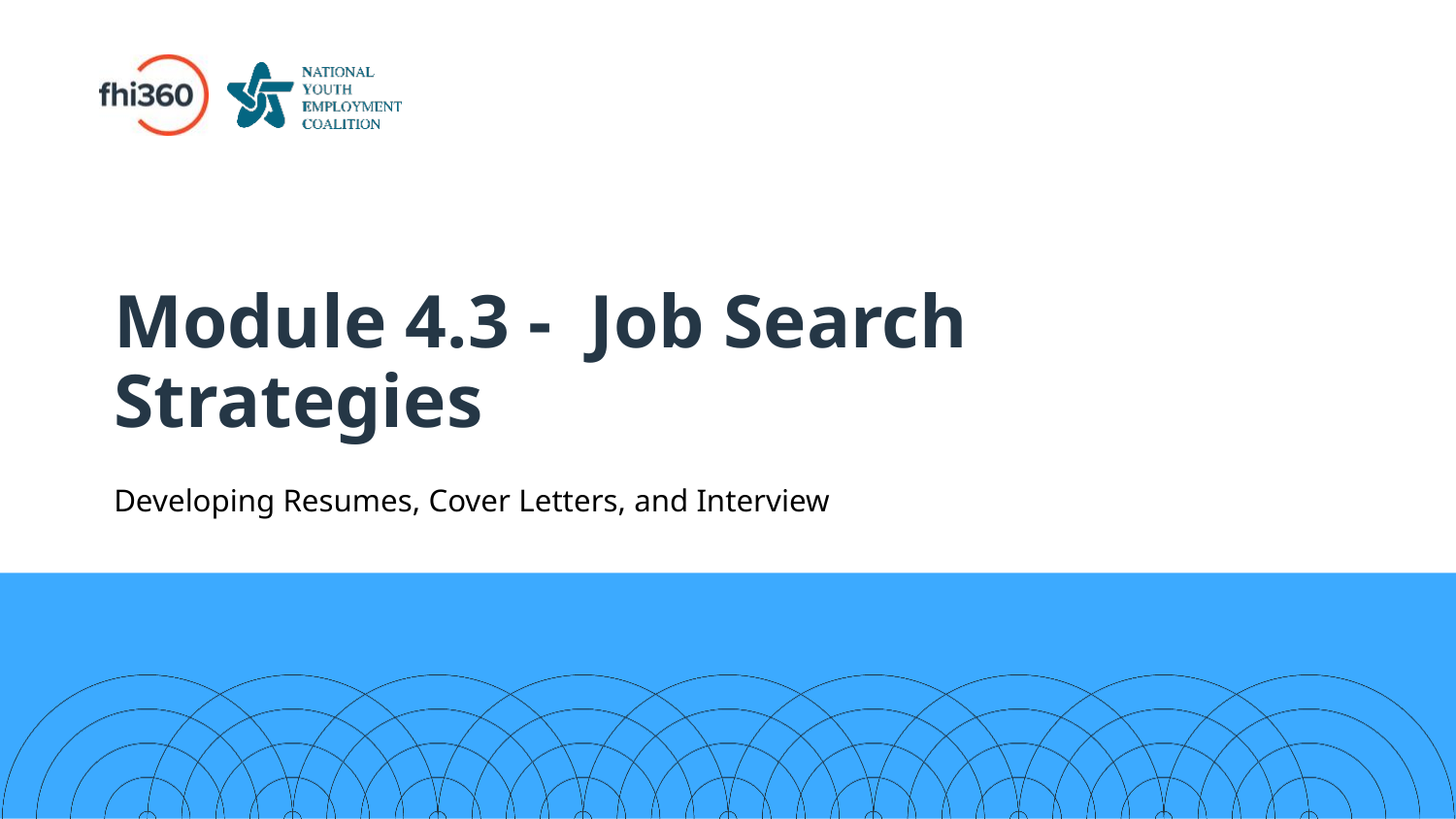

# Module 4.3 -  Job Search Strategies
Developing Resumes, Cover Letters, and Interview